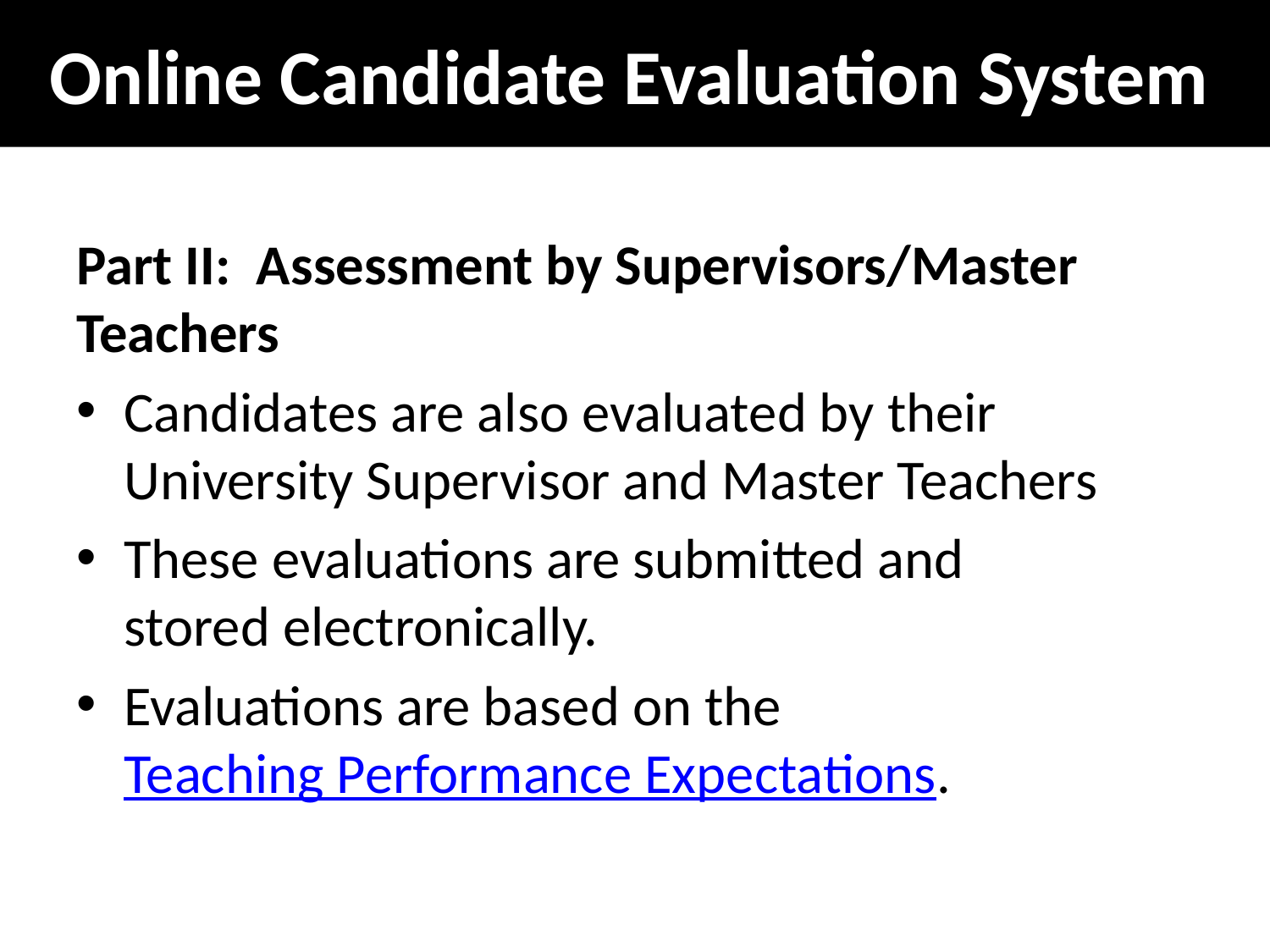

# Online Candidate Evaluation System
Part II:  Assessment by Supervisors/Master Teachers
Candidates are also evaluated by their University Supervisor and Master Teachers
These evaluations are submitted and stored electronically.
Evaluations are based on the Teaching Performance Expectations.